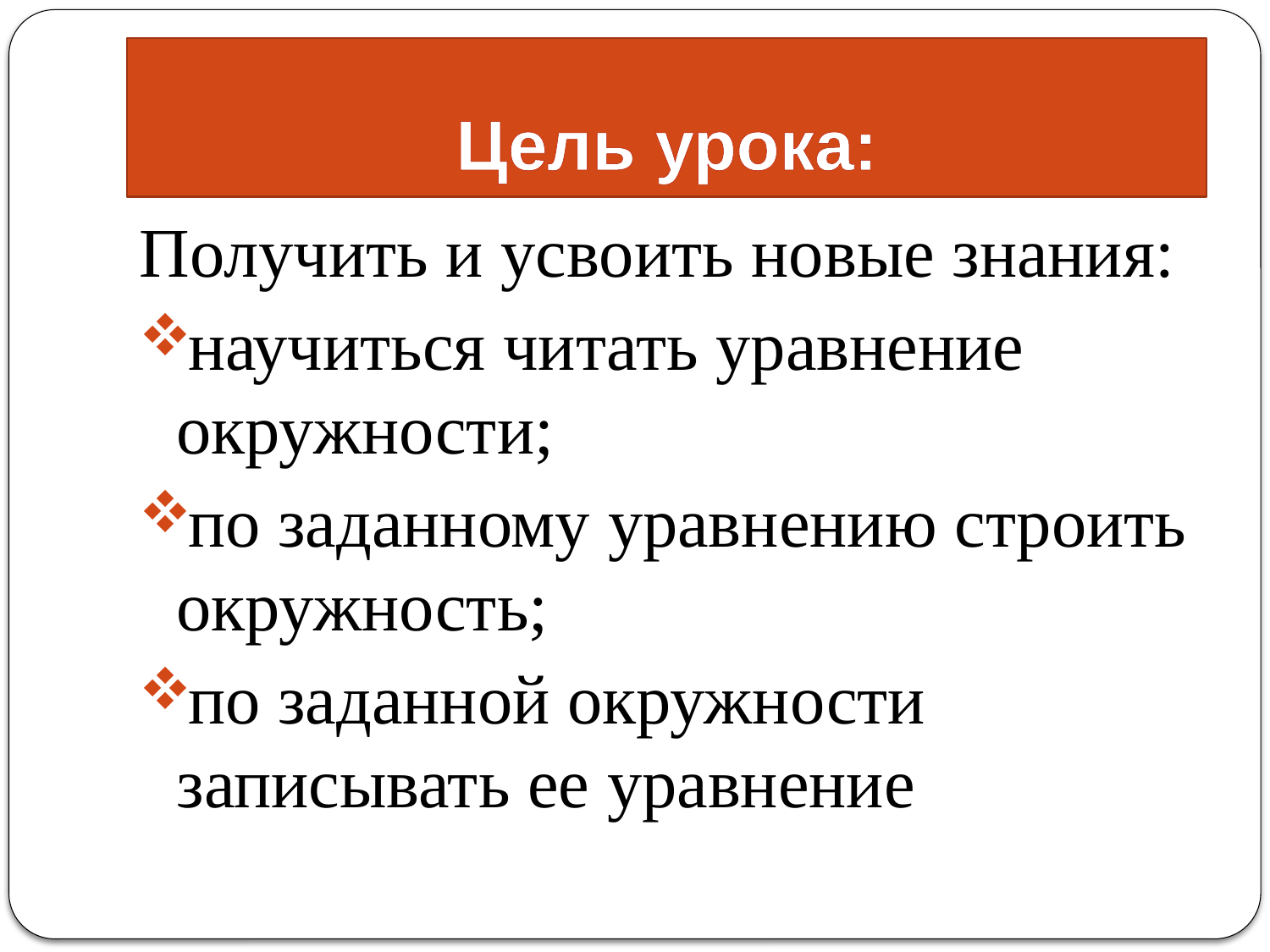

# Цель урока:
Получить и усвоить новые знания:
научиться читать уравнение окружности;
по заданному уравнению строить окружность;
по заданной окружности записывать ее уравнение